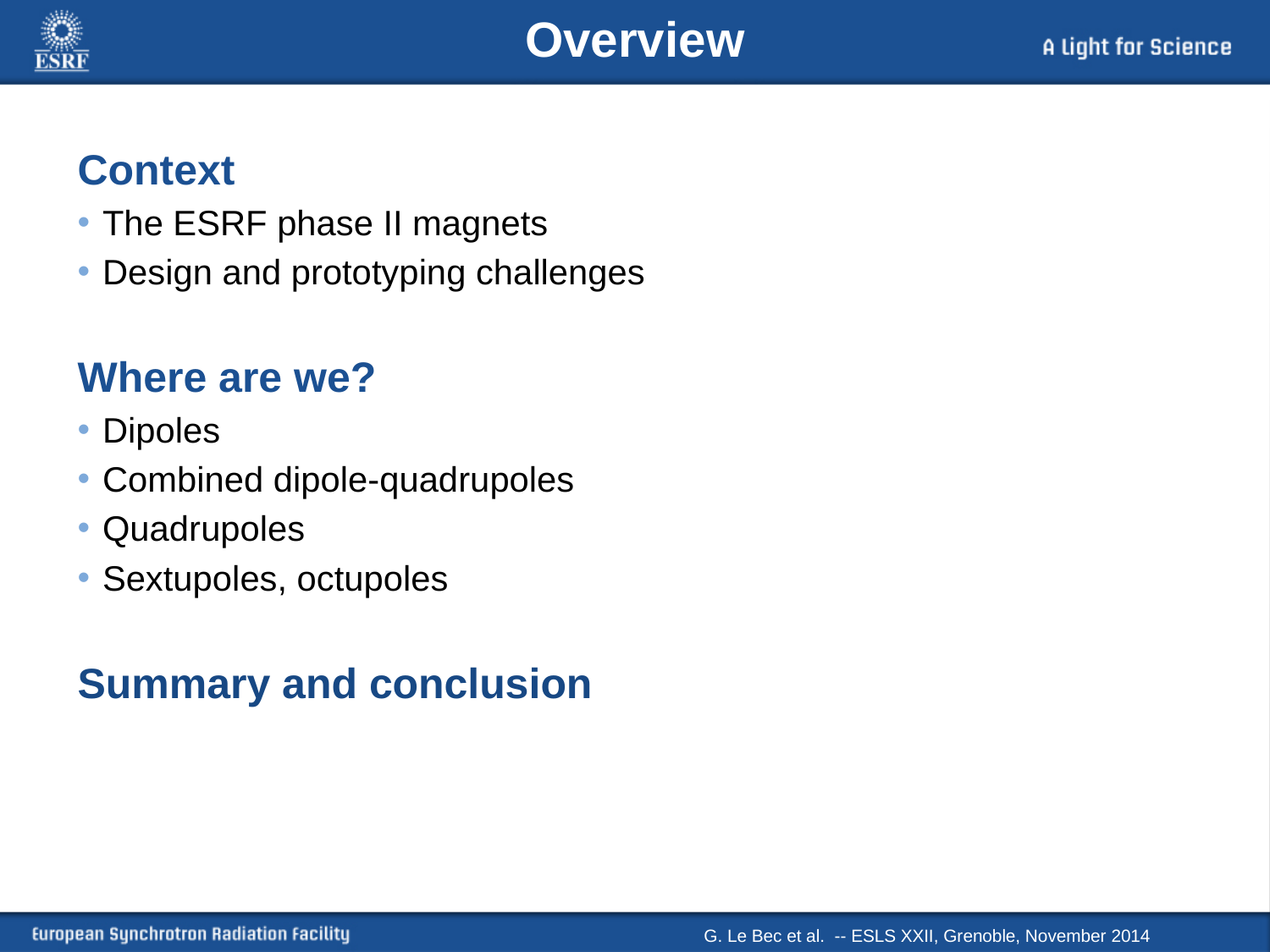

# Overview
Context
The ESRF phase II magnets
Design and prototyping challenges

Where are we?
Dipoles
Combined dipole-quadrupoles
Quadrupoles
Sextupoles, octupoles

Summary and conclusion

G. Le Bec et al.  -- ESLS XXII, Grenoble, November 2014